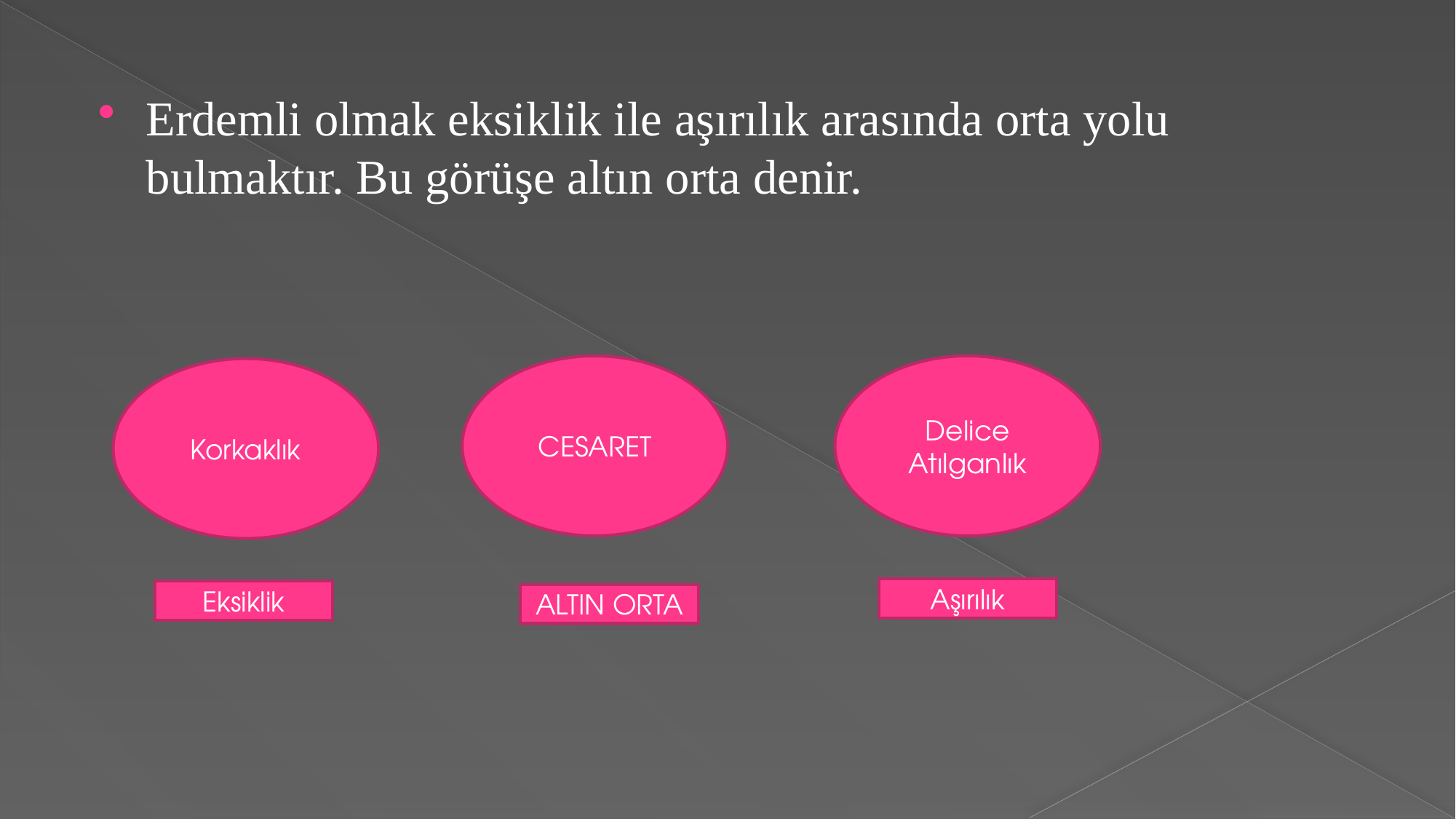

Erdemli olmak eksiklik ile aşırılık arasında orta yolu bulmaktır. Bu görüşe altın orta denir.

CESARET
Delice Atılganlık
Korkaklık
Aşırılık
Eksiklik
ALTIN ORTA